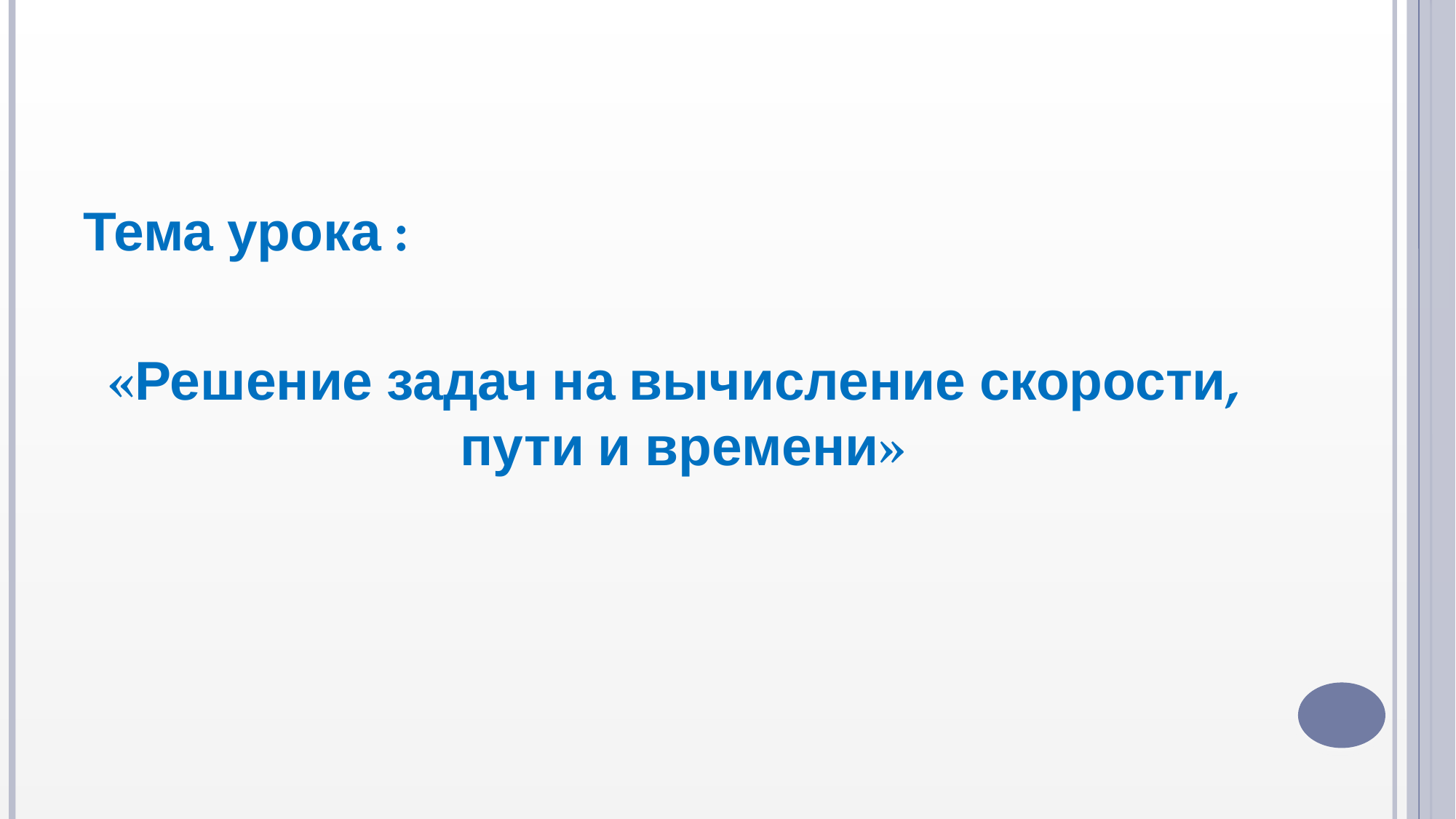

#
Тема урока :

 «Решение задач на вычисление скорости, пути и времени»